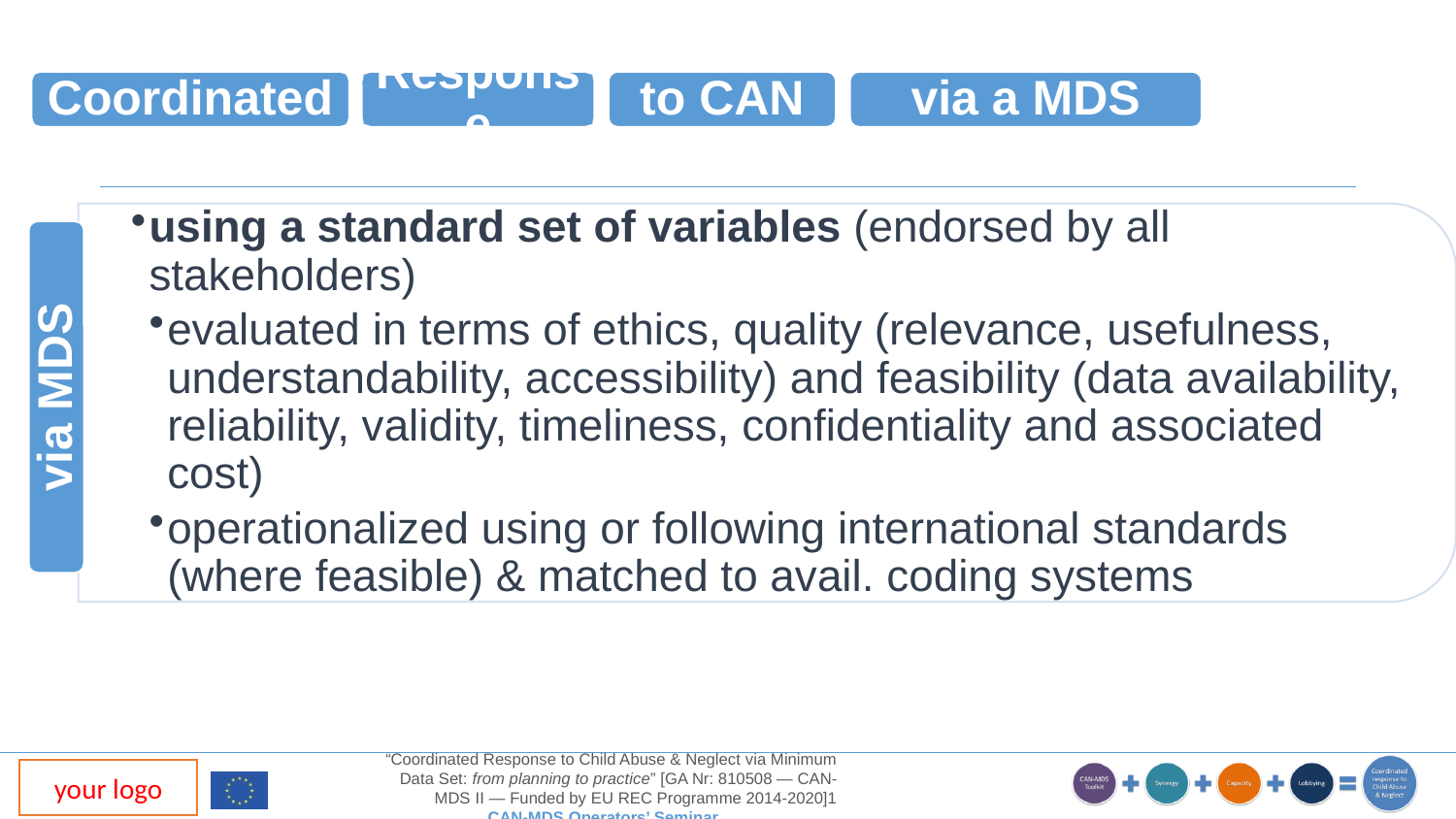

via a MDS

Coordinated

Response

to CAN

using a standard set of variables (endorsed by all stakeholders)
evaluated in terms of ethics, quality (relevance, usefulness, understandability, accessibility) and feasibility (data availability, reliability, validity, timeliness, confidentiality and associated cost)
operationalized using or following international standards (where feasible) & matched to avail. coding systems

via MDS